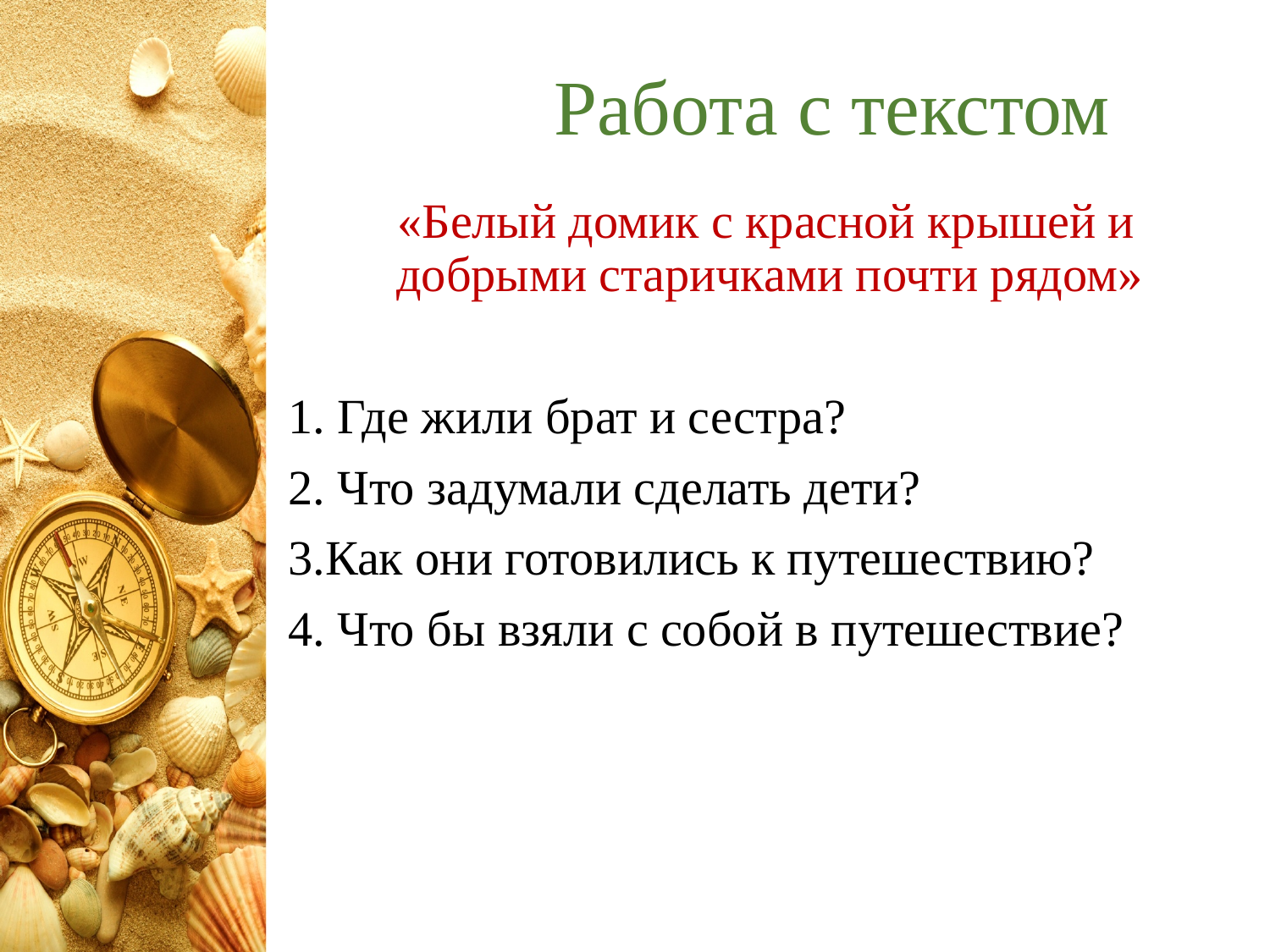

# Работа с текстом
 «Белый домик с красной крышей и добрыми старичками почти рядом»

1. Где жили брат и сестра?
2. Что задумали сделать дети?
3.Как они готовились к путешествию?
4. Что бы взяли с собой в путешествие?